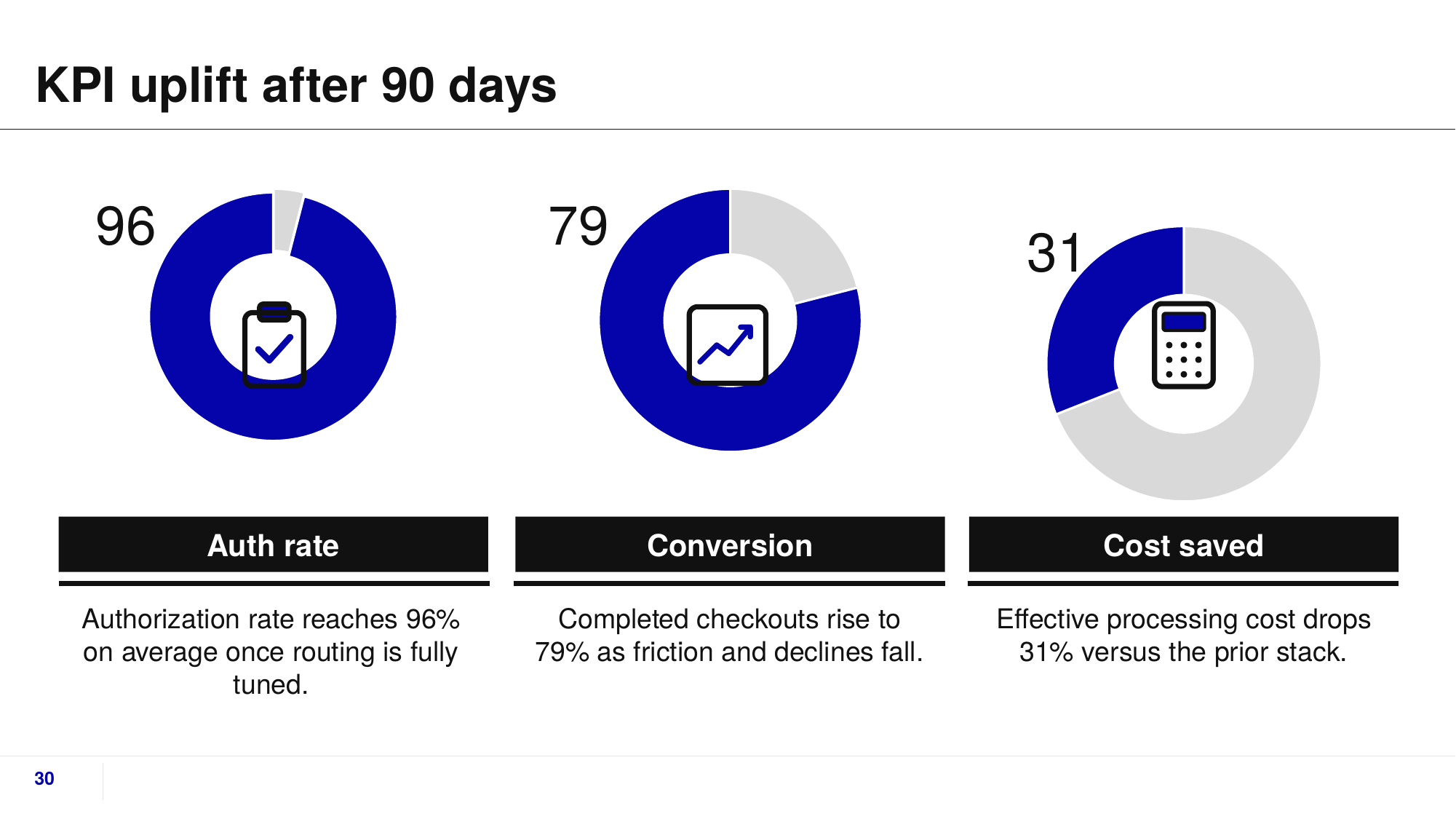

# KPI uplift after 90 days

### Chart

| Category | KPI |
|---|---|
| Rest | 4.0 |
| Auth | 96.0 |

### Chart

| Category | KPI |
|---|---|
| Rest | 21.0 |
| Conv | 79.0 |

### Chart

| Category | KPI |
|---|---|
| Rest | 69.0 |
| Cost | 31.0 |

Auth rate
Conversion
Cost saved
Authorization rate reaches 96% on average once routing is fully tuned.
Completed checkouts rise to 79% as friction and declines fall.
Effective processing cost drops 31% versus the prior stack.
30